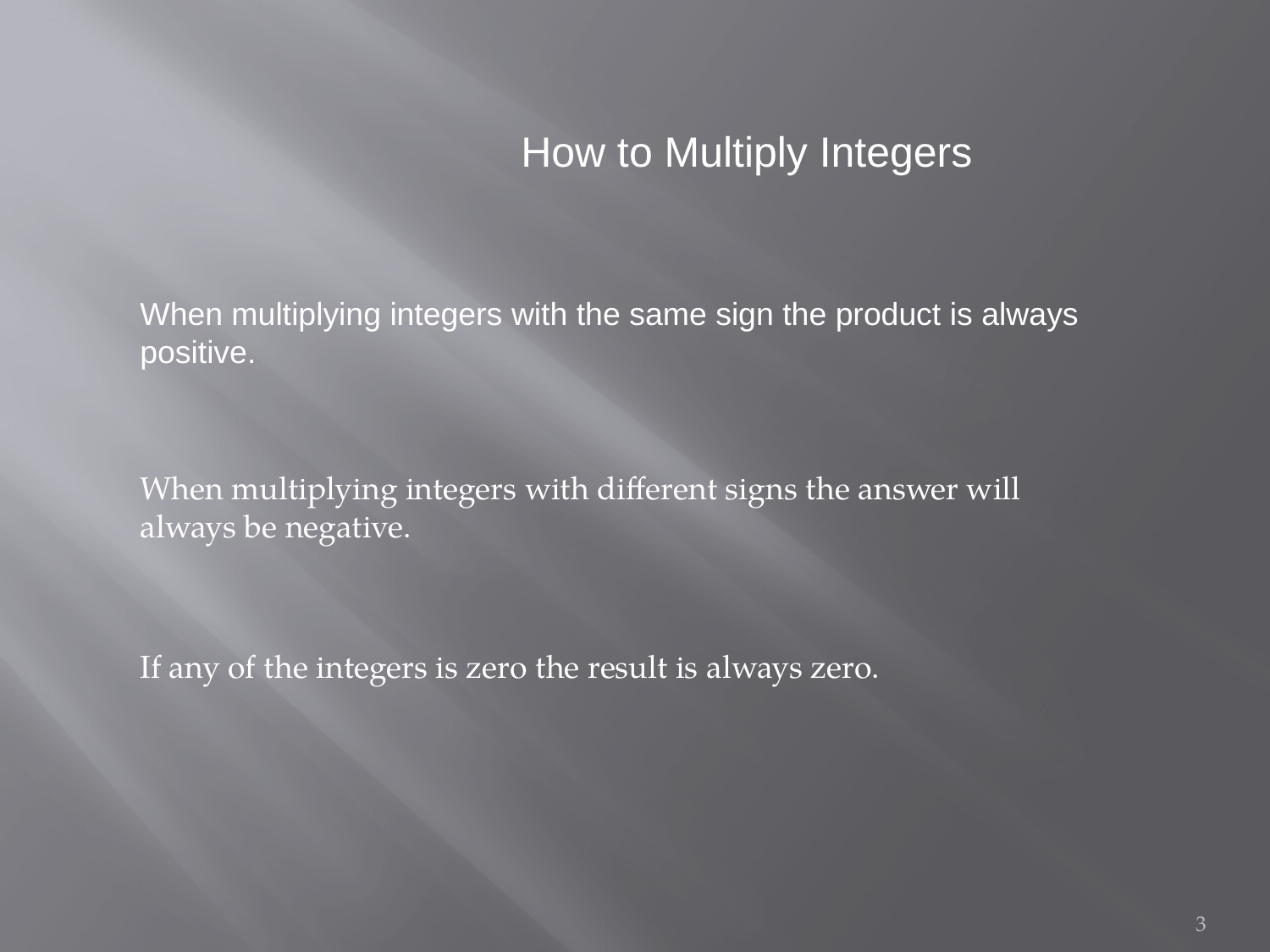

How to Multiply Integers
When multiplying integers with the same sign the product is always positive.
When multiplying integers with different signs the answer will always be negative.
If any of the integers is zero the result is always zero.
3